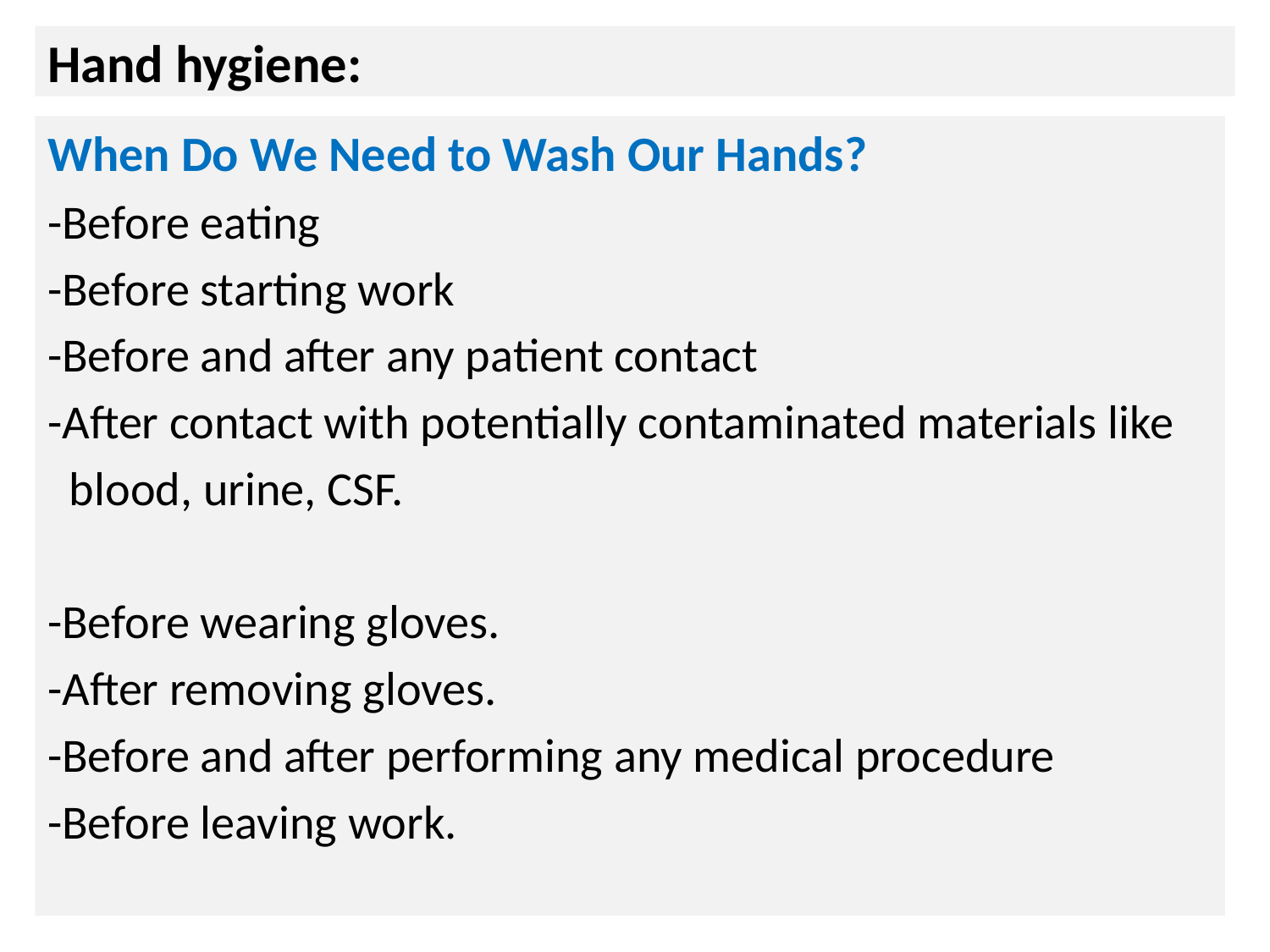

# Hand hygiene:
When Do We Need to Wash Our Hands?
-Before eating
-Before starting work
-Before and after any patient contact
-After contact with potentially contaminated materials like
  blood, urine, CSF.

-Before wearing gloves.
-After removing gloves.
-Before and after performing any medical procedure
-Before leaving work.